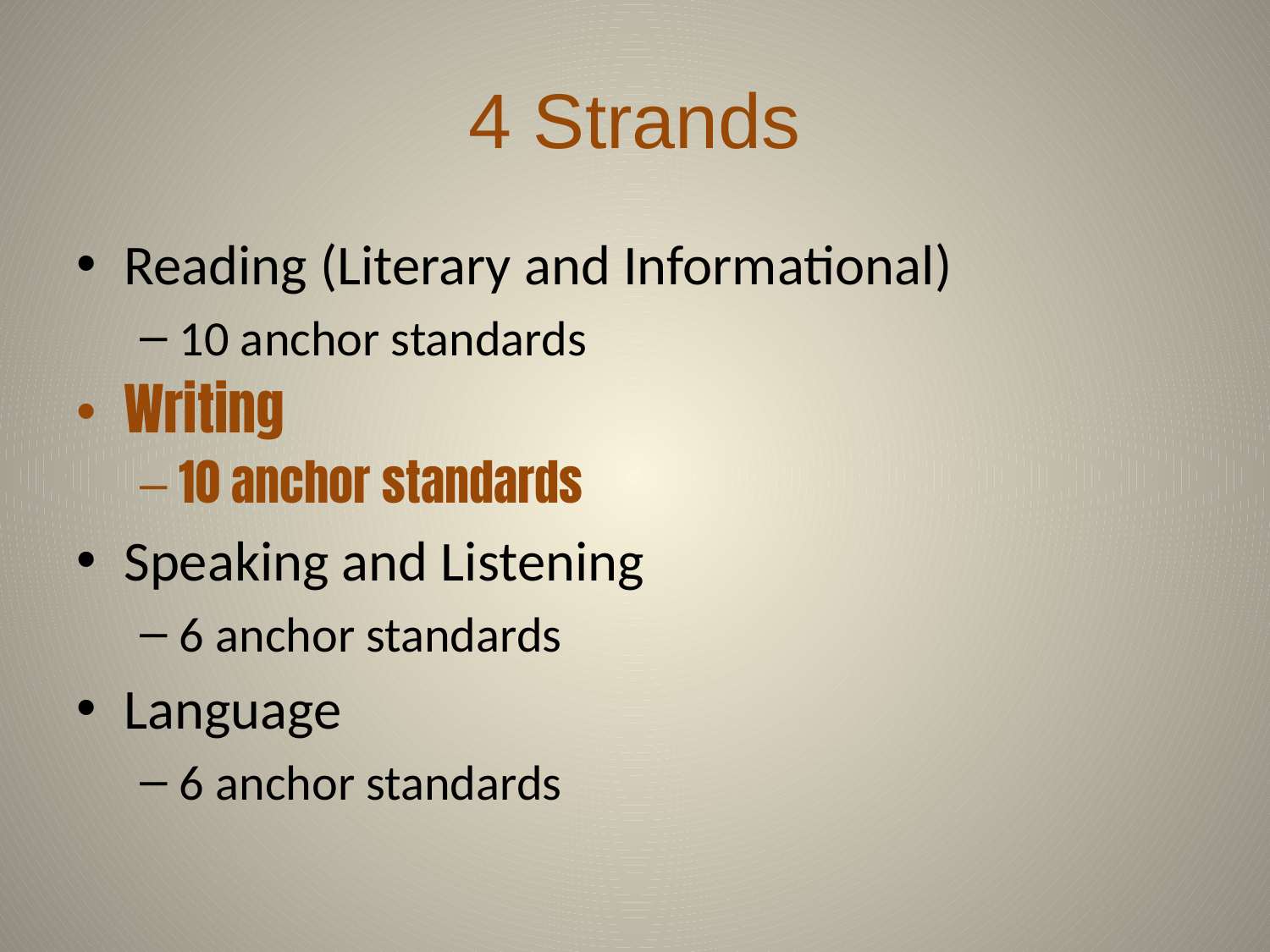

# 4 Strands
Reading (Literary and Informational)
10 anchor standards
Writing
10 anchor standards
Speaking and Listening
6 anchor standards
Language
6 anchor standards